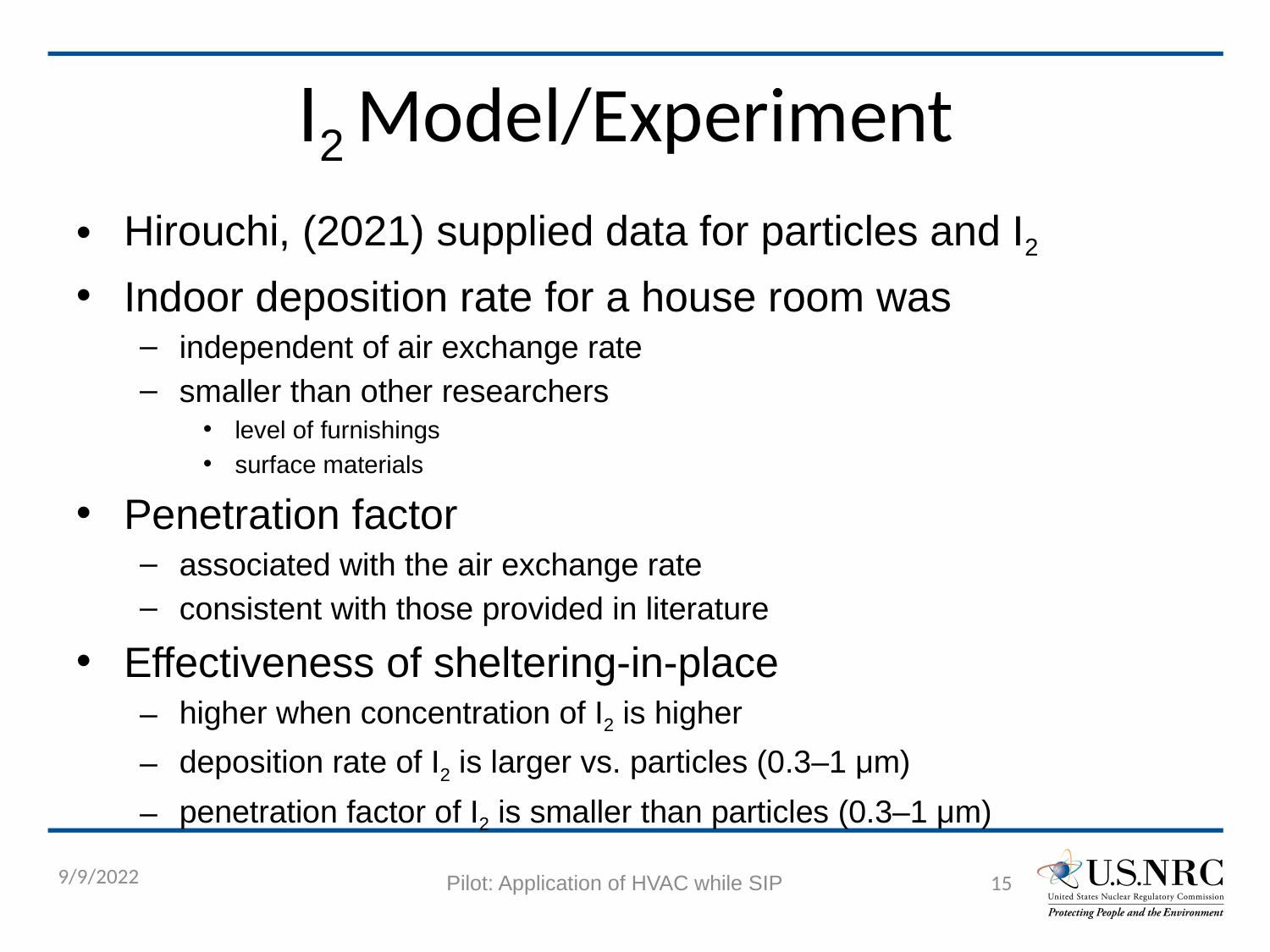

# I2 Model/Experiment
Hirouchi, (2021) supplied data for particles and I2
Indoor deposition rate for a house room was
independent of air exchange rate
smaller than other researchers
level of furnishings
surface materials
Penetration factor
associated with the air exchange rate
consistent with those provided in literature
Effectiveness of sheltering-in-place
higher when concentration of I2 is higher
deposition rate of I2 is larger vs. particles (0.3–1 μm)
penetration factor of I2 is smaller than particles (0.3–1 μm)
9/9/2022
Pilot: Application of HVAC while SIP
15